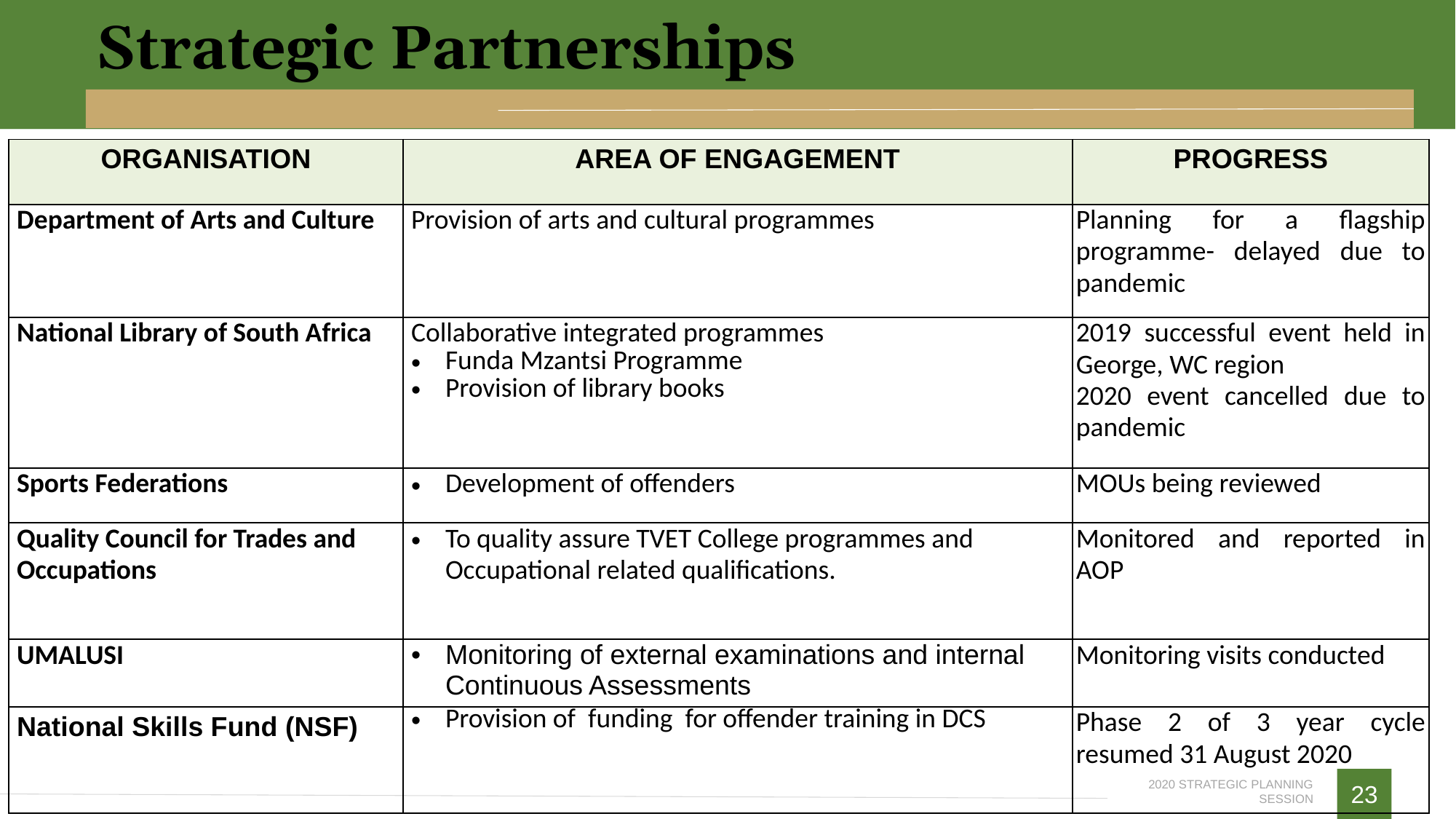

Strategic Partnerships

| ORGANISATION | AREA OF ENGAGEMENT | PROGRESS |
| --- | --- | --- |
| Department of Arts and Culture | Provision of arts and cultural programmes | Planning for a flagship programme- delayed due to pandemic |
| National Library of South Africa | Collaborative integrated programmes Funda Mzantsi Programme Provision of library books | 2019 successful event held in George, WC region 2020 event cancelled due to pandemic |
| Sports Federations | Development of offenders | MOUs being reviewed |
| Quality Council for Trades and Occupations | To quality assure TVET College programmes and Occupational related qualifications. | Monitored and reported in AOP |
| UMALUSI | Monitoring of external examinations and internal Continuous Assessments | Monitoring visits conducted |
| National Skills Fund (NSF) | Provision of funding for offender training in DCS | Phase 2 of 3 year cycle resumed 31 August 2020 |